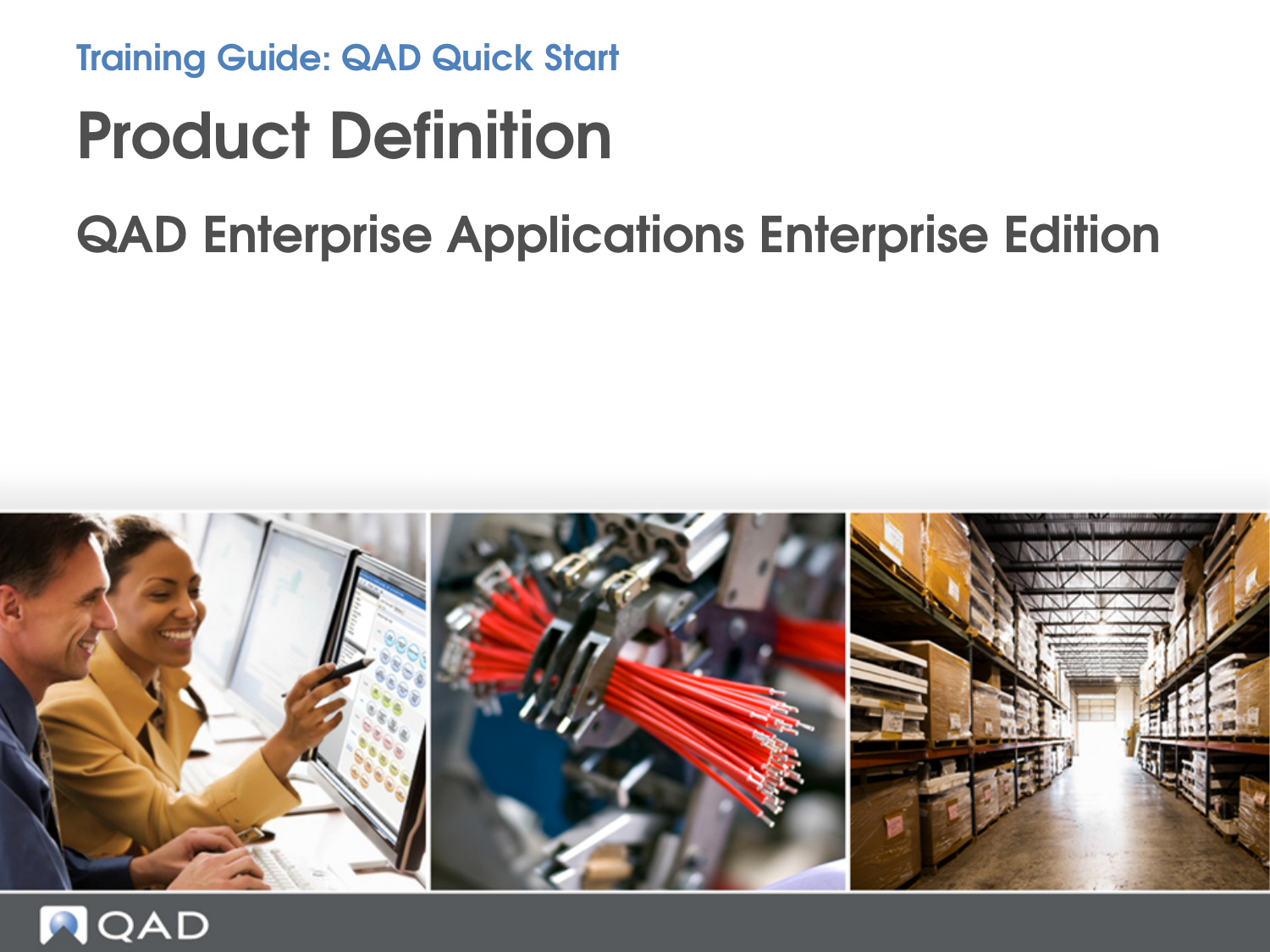

Training Guide: QAD Quick Start
# Product Definition
QAD Enterprise Applications Enterprise Edition